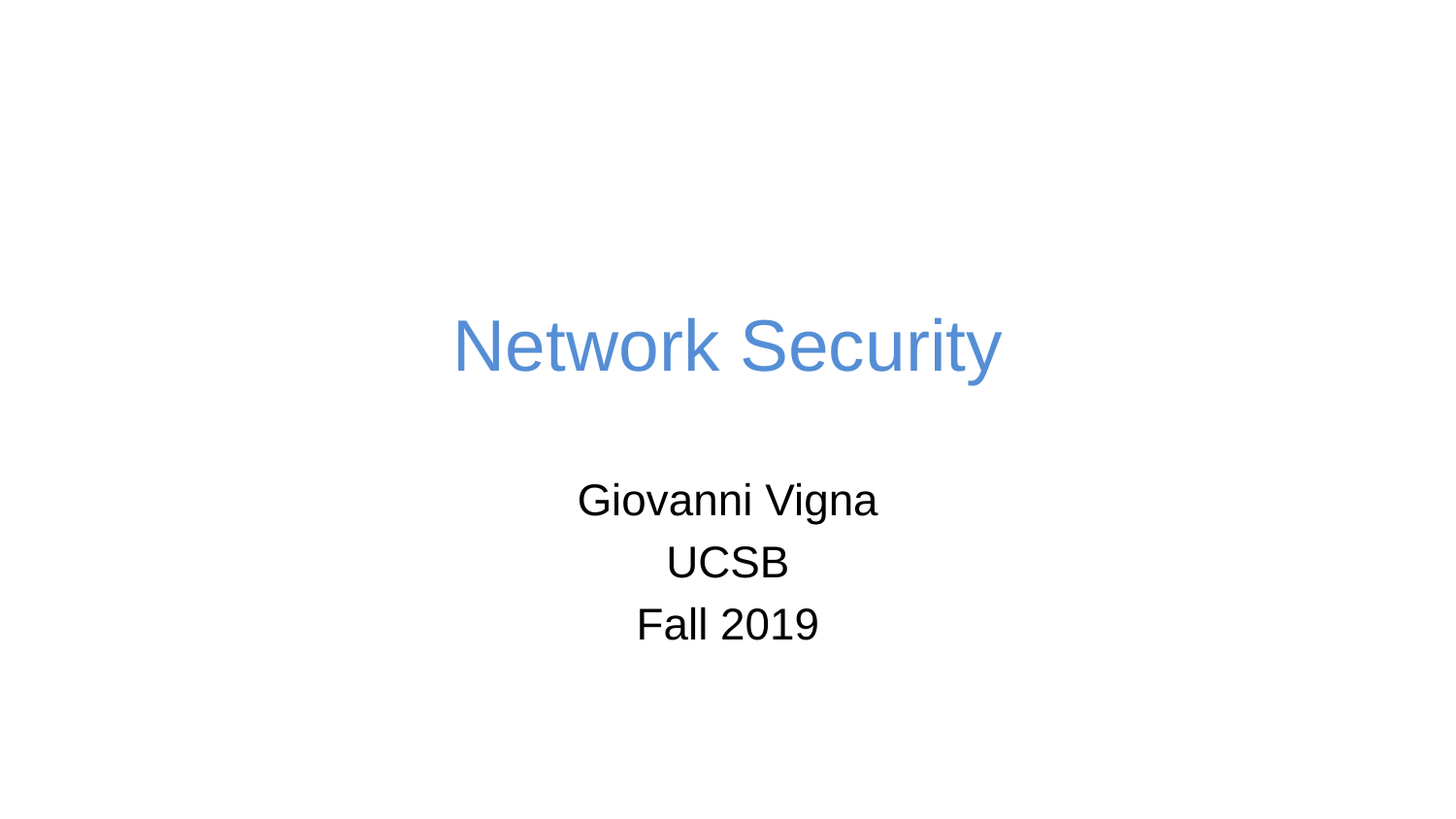

# Network Security
Giovanni Vigna
UCSB
Fall 2019